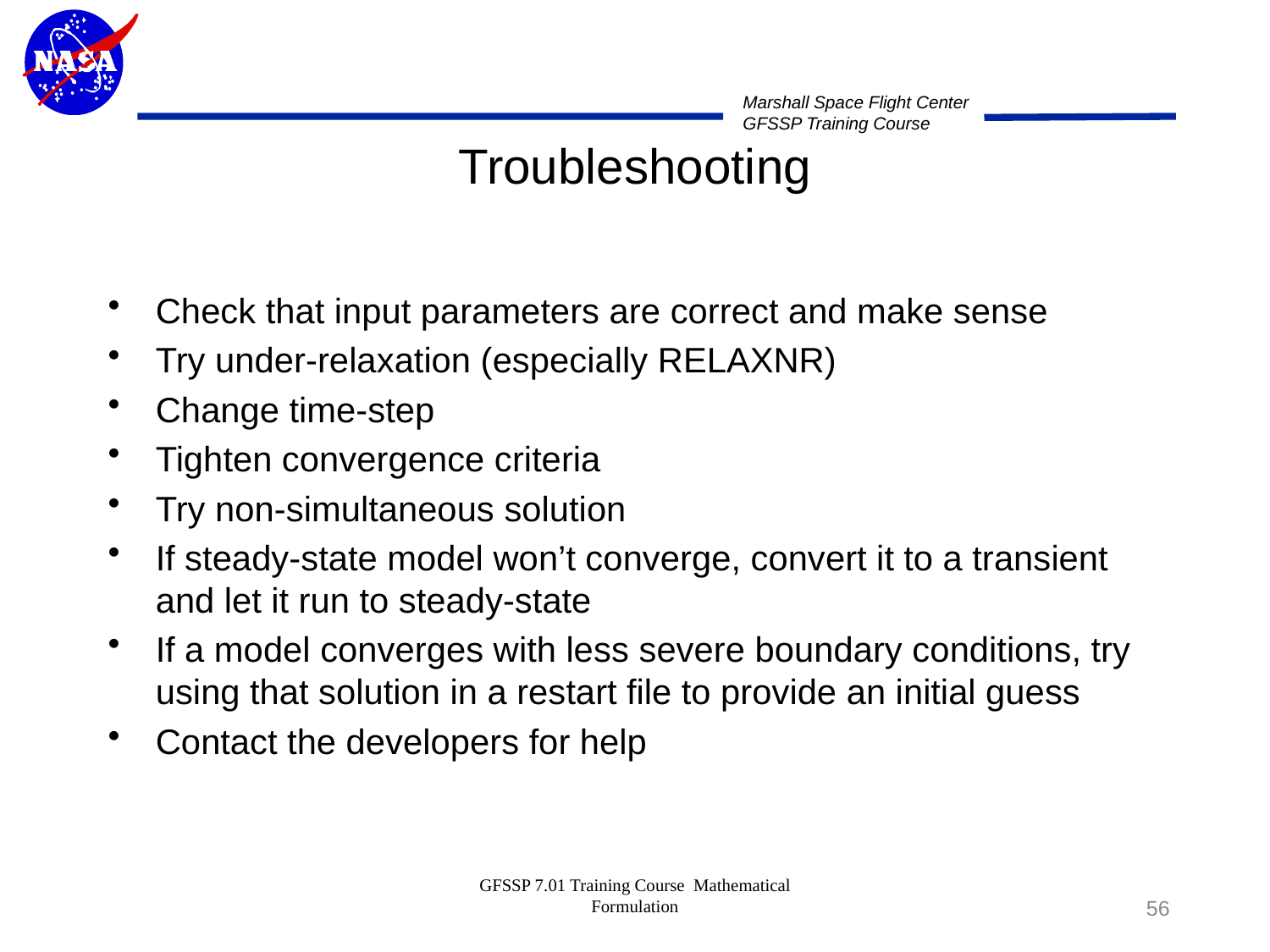

# Troubleshooting

Check that input parameters are correct and make sense
Try under-relaxation (especially RELAXNR)
Change time-step
Tighten convergence criteria
Try non-simultaneous solution
If steady-state model won’t converge, convert it to a transient and let it run to steady-state
If a model converges with less severe boundary conditions, try using that solution in a restart file to provide an initial guess
Contact the developers for help

GFSSP 7.01 Training Course  Mathematical Formulation
56